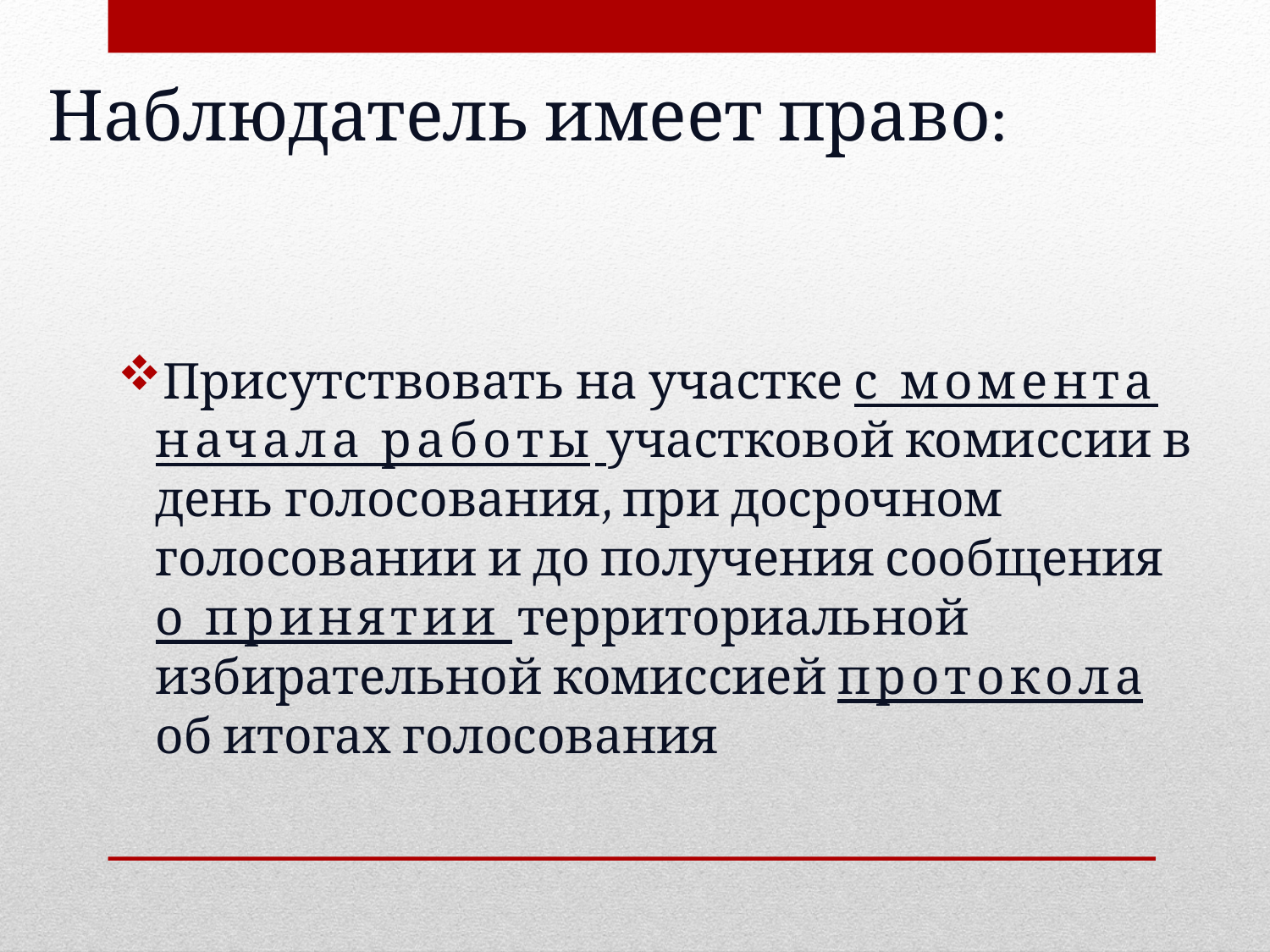

# Наблюдатель имеет право:
Присутствовать на участке с момента начала работы участковой комиссии в день голосования, при досрочном голосовании и до получения сообщения о принятии территориальной избирательной комиссией протокола об итогах голосования